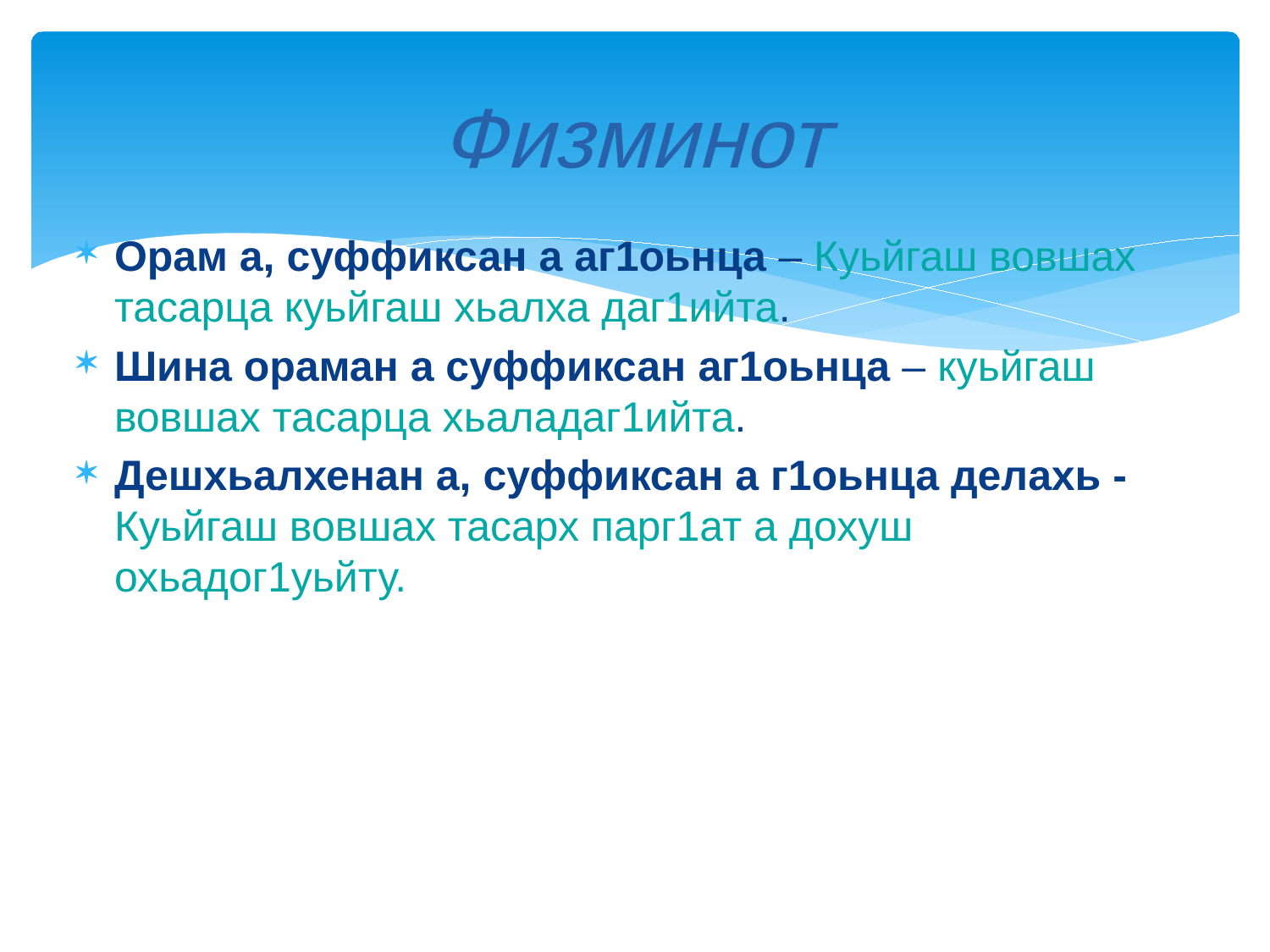

# Физминот
Орам а, суффиксан а аг1оьнца – Куьйгаш вовшах тасарца куьйгаш хьалха даг1ийта.
Шина ораман а суффиксан аг1оьнца – куьйгаш вовшах тасарца хьаладаг1ийта.
Дешхьалхенан а, суффиксан а г1оьнца делахь -  Куьйгаш вовшах тасарх парг1ат а дохуш охьадог1уьйту.